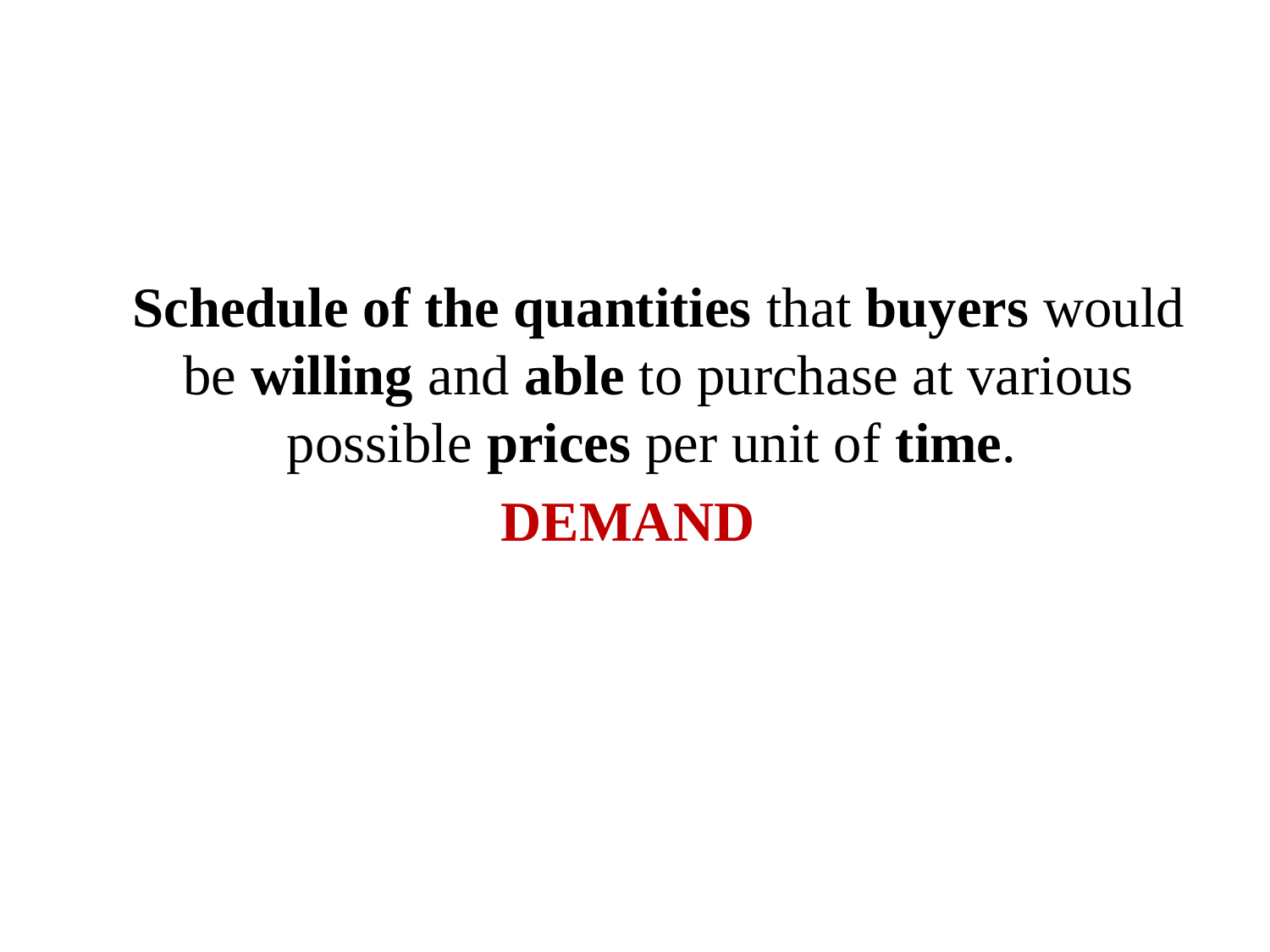

Schedule of the quantities that buyers would be willing and able to purchase at various possible prices per unit of time.
DEMAND